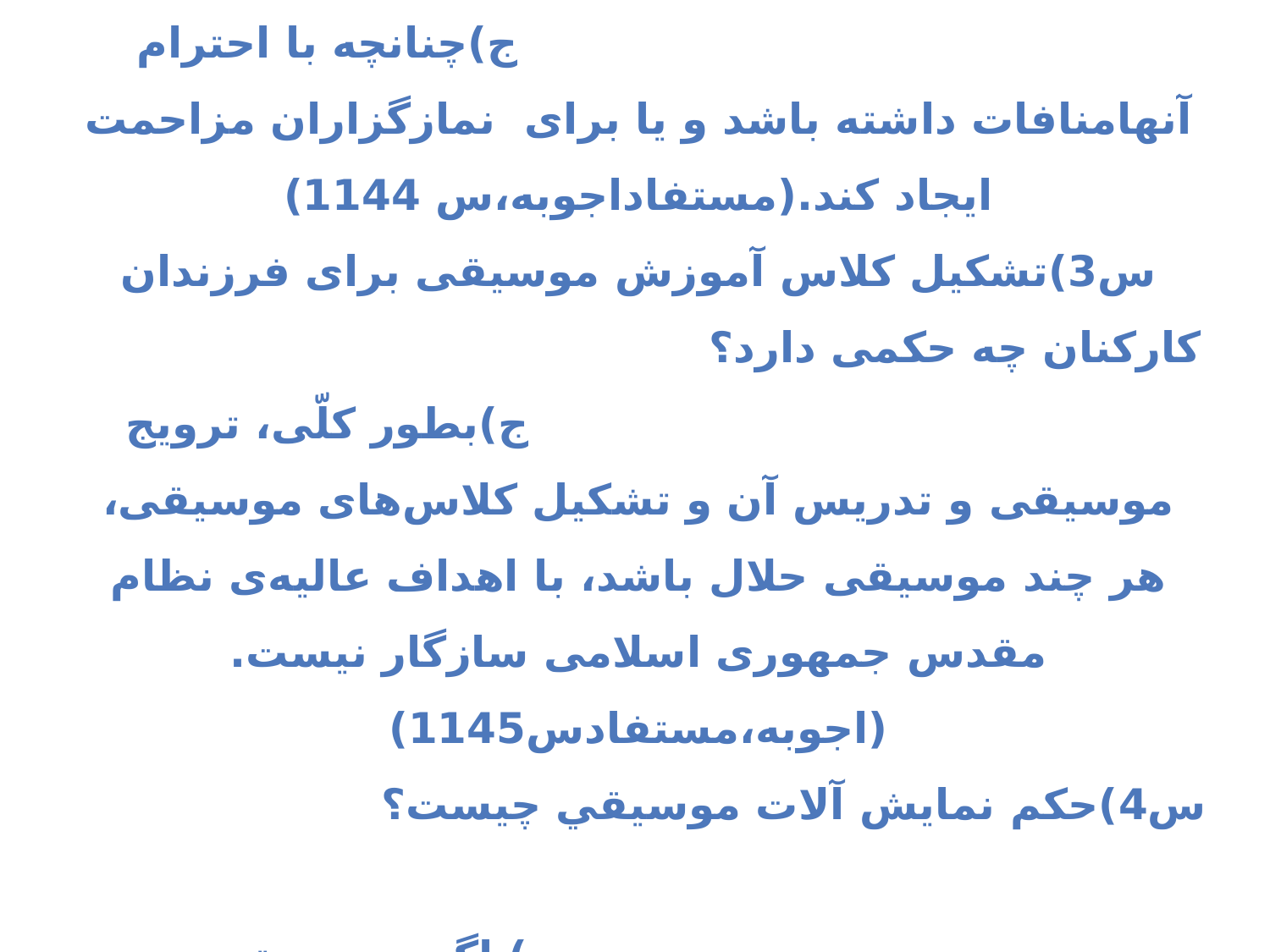

س2)نواختن موسيقى غیرمطرب در اماکن مقدس مانندمساجدچه حکمی دارد؟                                                                                  ج)چنانچه با احترام آنهامنافات داشته باشد و یا براى  نمازگزاران مزاحمت ايجاد کند.(مستفاداجوبه،س 1144)
س3)تشکیل کلاس آموزش موسیقی برای فرزندان کارکنان چه حکمی دارد؟                                                                                      ج)بطور كلّى، ترويج موسيقى و تدريس آن و تشكيل كلاس‌هاى موسيقى، هر چند موسيقى حلال باشد، با اهداف عاليه‌ى نظام مقدس جمهورى اسلامى سازگار نيست.(اجوبه،مستفادس1145)
س4)حکم نمايش آلات موسيقي چیست؟                                                                                                                                          ج) اگر موجب ترويج موسيقي باشد،جایزنیست.   (اجوبه،مستفادس1145)